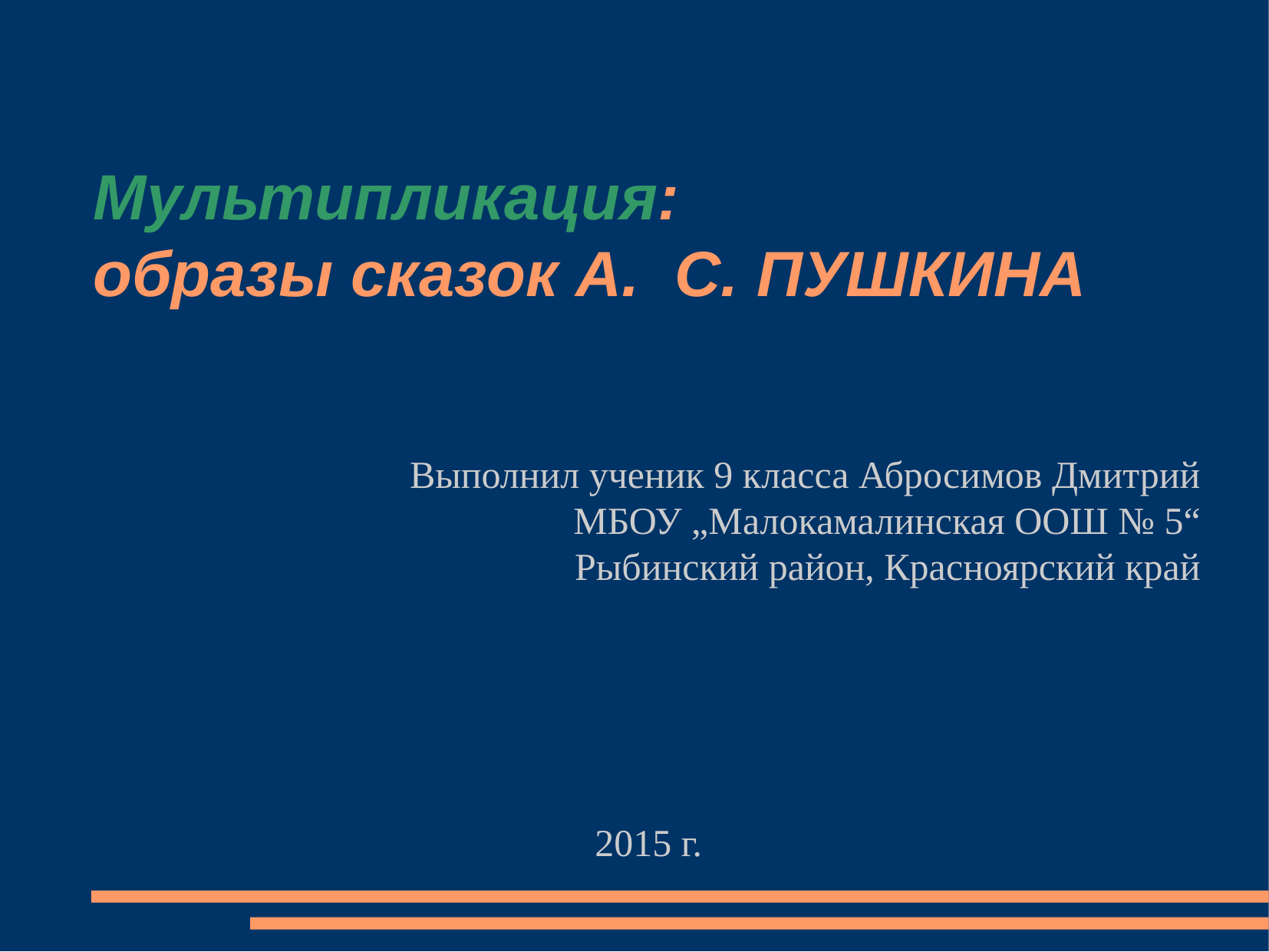

Мультипликация:
образы сказок А.  С. ПУШКИНА
Выполнил ученик 9 класса Абросимов Дмитрий
 МБОУ „Малокамалинская ООШ № 5“
Рыбинский район, Красноярский край

2015 г.